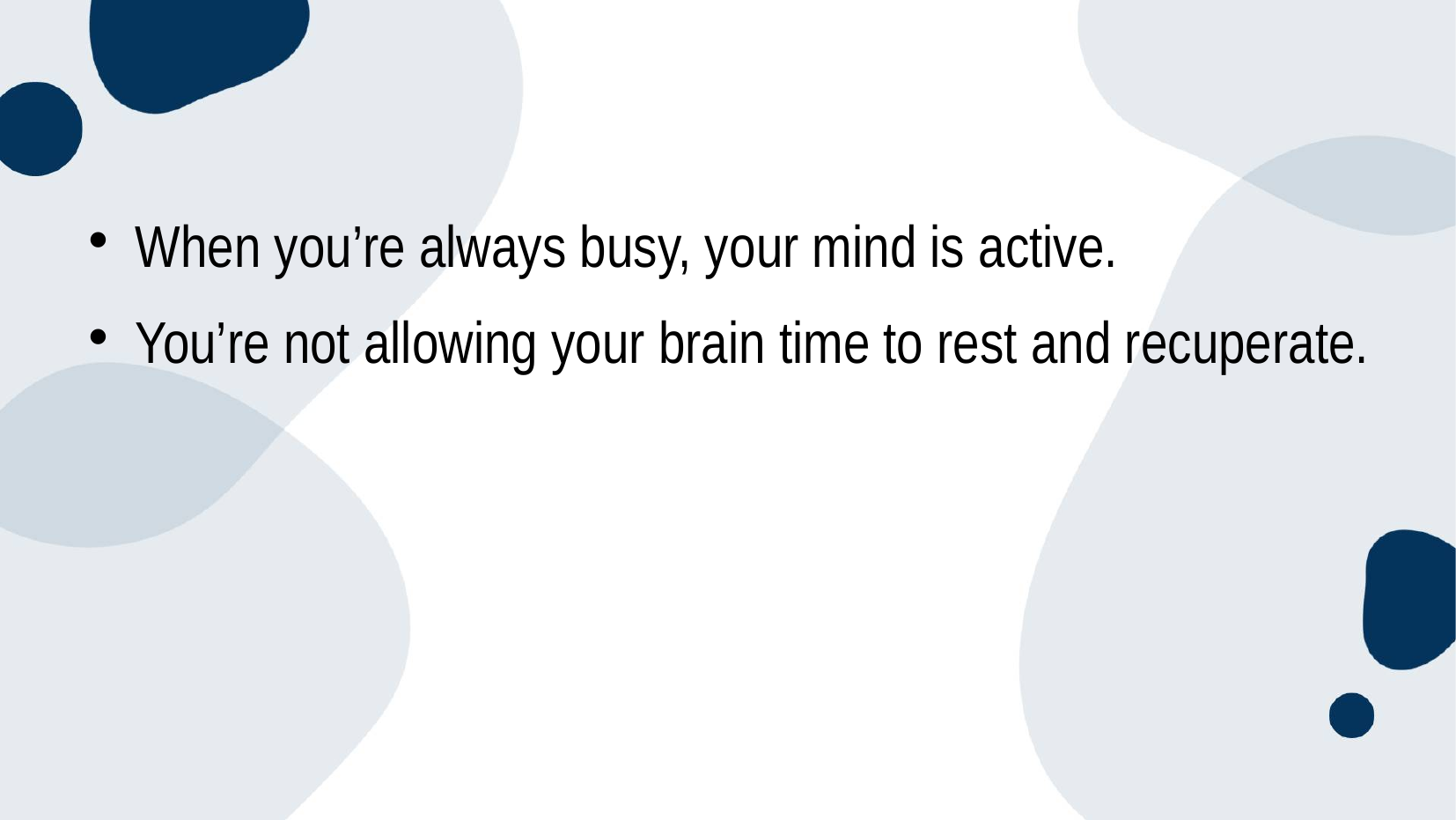

When you’re always busy, your mind is active.
You’re not allowing your brain time to rest and recuperate.